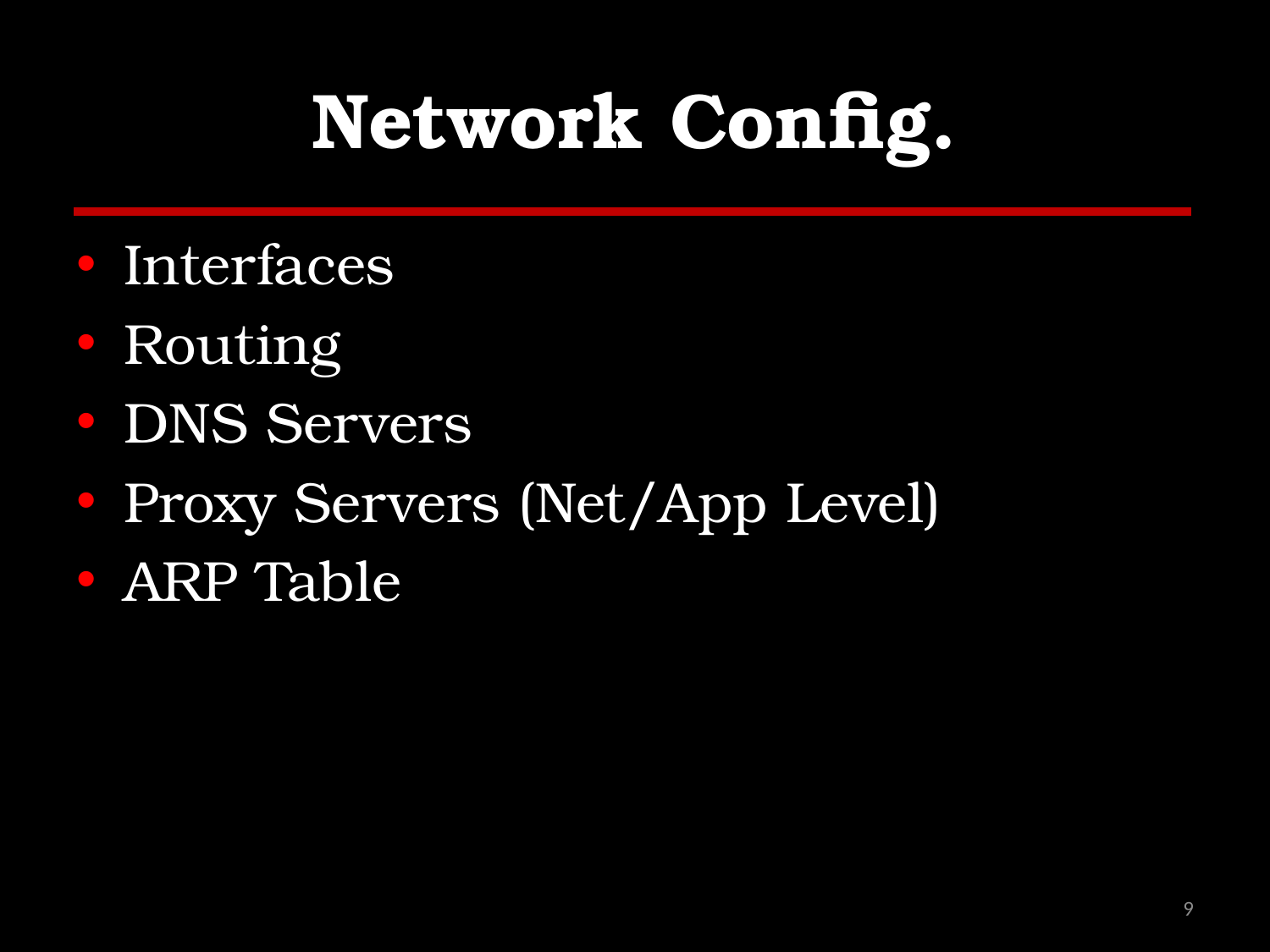

# Network Config.
Interfaces
Routing
DNS Servers
Proxy Servers (Net/App Level)
ARP Table
9